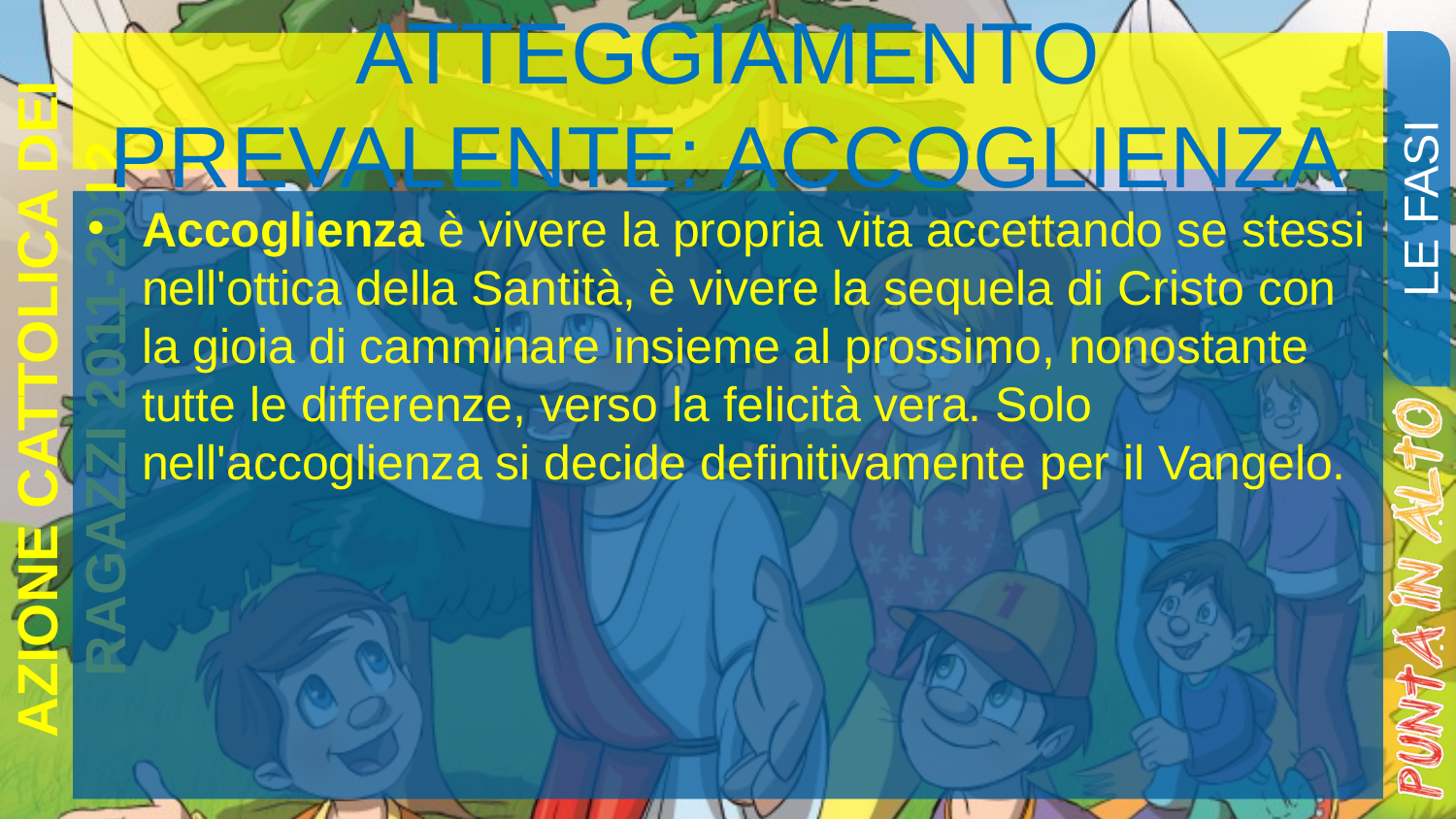

# Atteggiamento prevalente: ACCOGLIENZA
LE FASI
Accoglienza è vivere la propria vita accettando se stessi nell'ottica della Santità, è vivere la sequela di Cristo con la gioia di camminare insieme al prossimo, nonostante tutte le differenze, verso la felicità vera. Solo nell'accoglienza si decide definitivamente per il Vangelo.